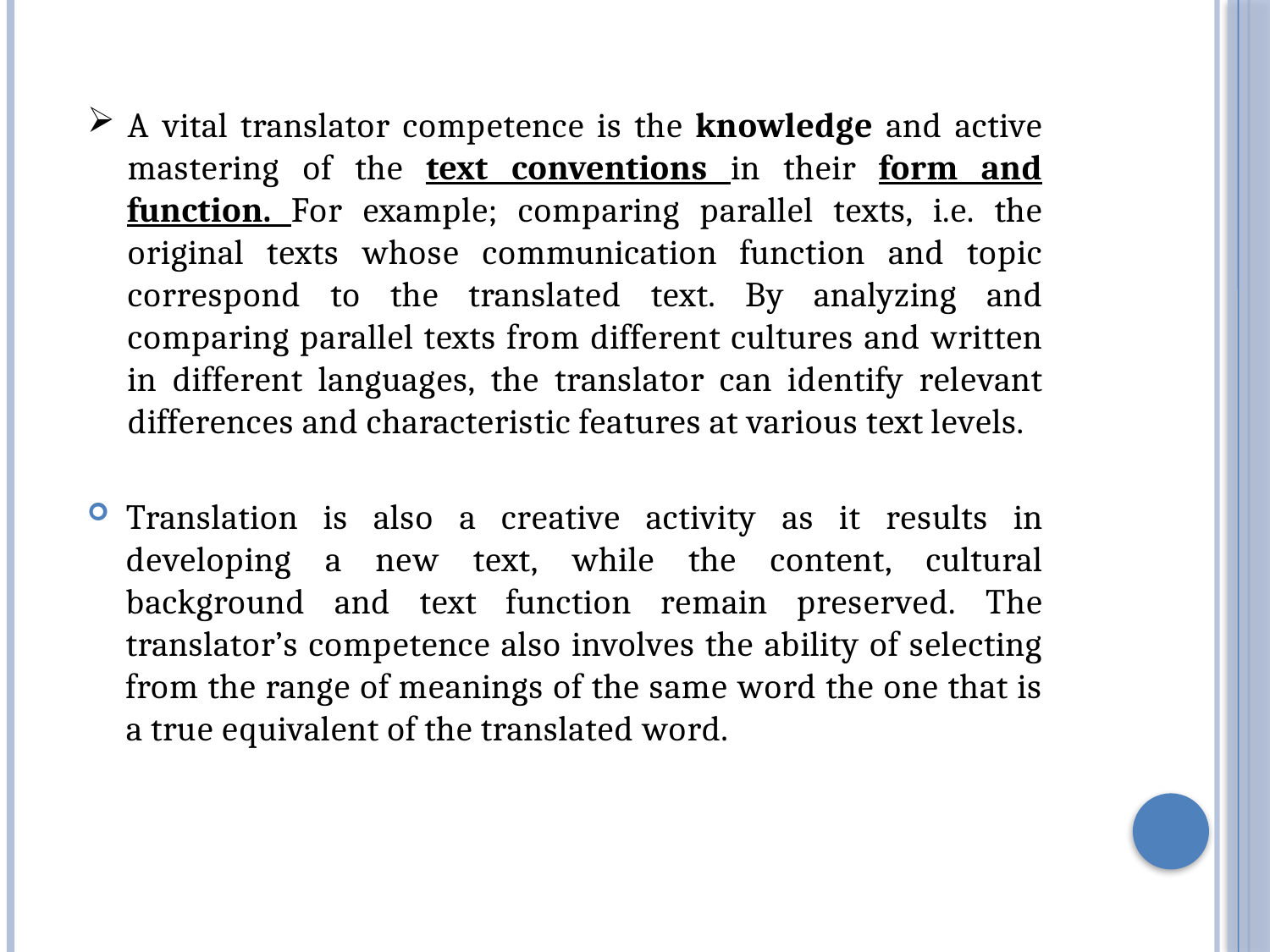

A vital translator competence is the knowledge and active mastering of the text conventions in their form and function. For example; comparing parallel texts, i.e. the original texts whose communication function and topic correspond to the translated text. By analyzing and comparing parallel texts from different cultures and written in different languages, the translator can identify relevant differences and characteristic features at various text levels.

Translation is also a creative activity as it results in developing a new text, while the content, cultural background and text function remain preserved. The translator’s competence also involves the ability of selecting from the range of meanings of the same word the one that is a true equivalent of the translated word.